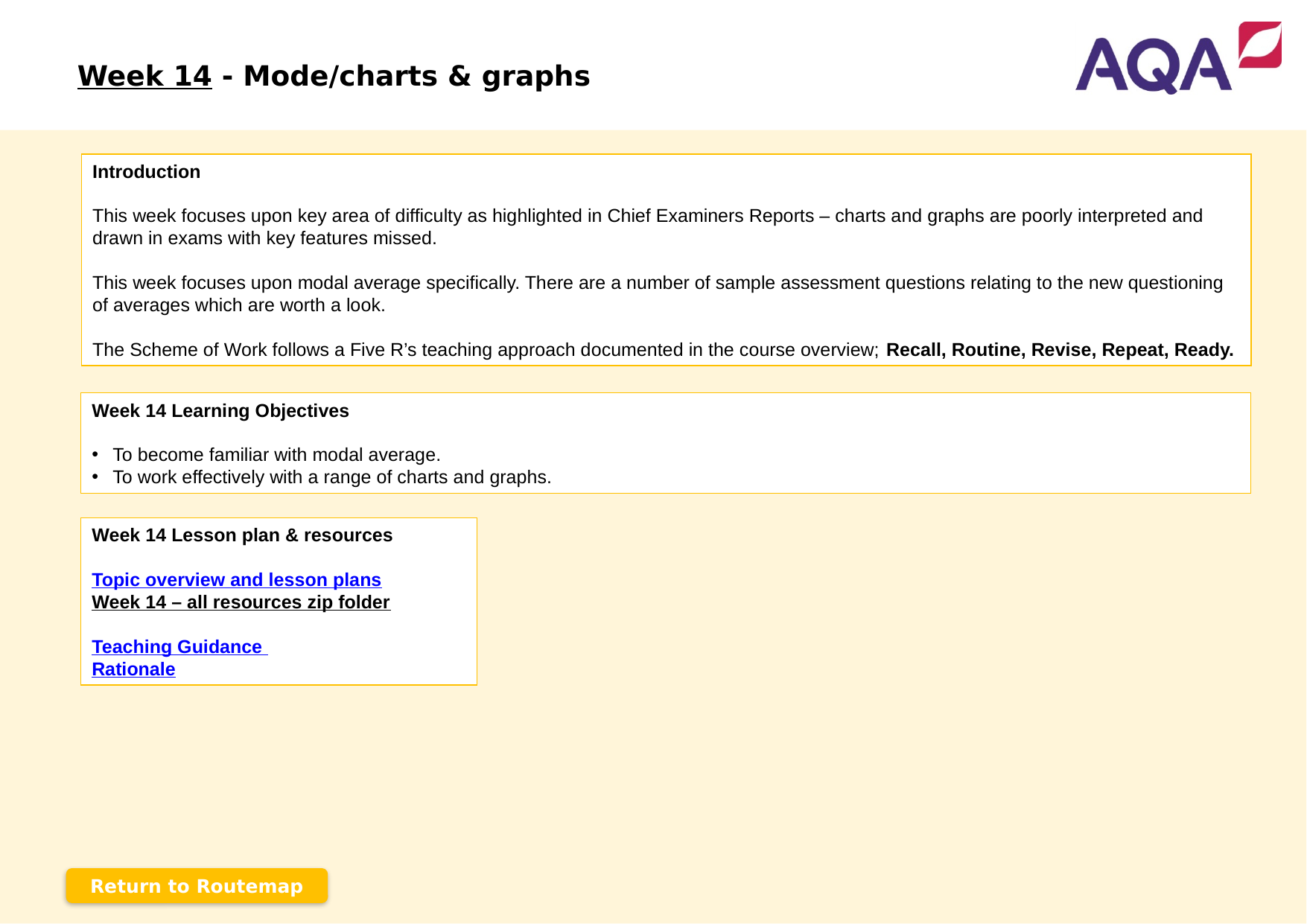

Week 14 - Mode/charts & graphs
Introduction

This week focuses upon key area of difficulty as highlighted in Chief Examiners Reports – charts and graphs are poorly interpreted and drawn in exams with key features missed.

This week focuses upon modal average specifically. There are a number of sample assessment questions relating to the new questioning of averages which are worth a look.

The Scheme of Work follows a Five R’s teaching approach documented in the course overview; Recall, Routine, Revise, Repeat, Ready.
Week 14 Learning Objectives

To become familiar with modal average.
To work effectively with a range of charts and graphs.
Week 14 Lesson plan & resources

Topic overview and lesson plans
Week 14 – all resources zip folder

Teaching Guidance
Rationale